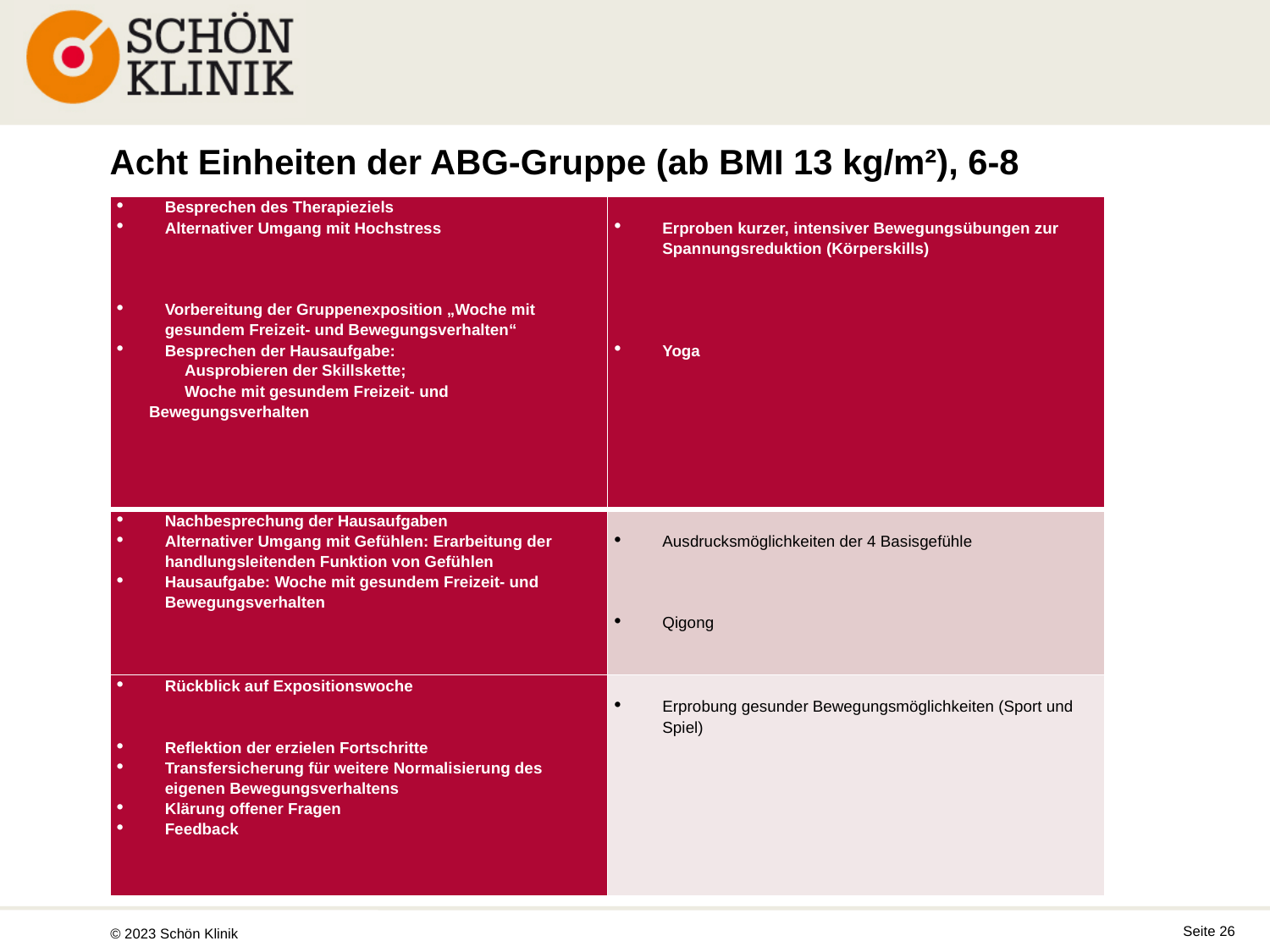

# Acht Einheiten der ABG-Gruppe (ab BMI 13 kg/m²), 6-8
| Besprechen des Therapieziels Alternativer Umgang mit Hochstress       Vorbereitung der Gruppenexposition „Woche mit gesundem Freizeit- und Bewegungsverhalten“ Besprechen der Hausaufgabe: Ausprobieren der Skillskette; Woche mit gesundem Freizeit- und Bewegungsverhalten | Erproben kurzer, intensiver Bewegungsübungen zur Spannungsreduktion (Körperskills)         Yoga |
| --- | --- |
| Nachbesprechung der Hausaufgaben Alternativer Umgang mit Gefühlen: Erarbeitung der handlungsleitenden Funktion von Gefühlen Hausaufgabe: Woche mit gesundem Freizeit- und Bewegungsverhalten | Ausdrucksmöglichkeiten der 4 Basisgefühle       Qigong |
| Rückblick auf Expositionswoche     Reflektion der erzielen Fortschritte Transfersicherung für weitere Normalisierung des eigenen Bewegungsverhaltens Klärung offener Fragen Feedback | Erprobung gesunder Bewegungsmöglichkeiten (Sport und Spiel) |